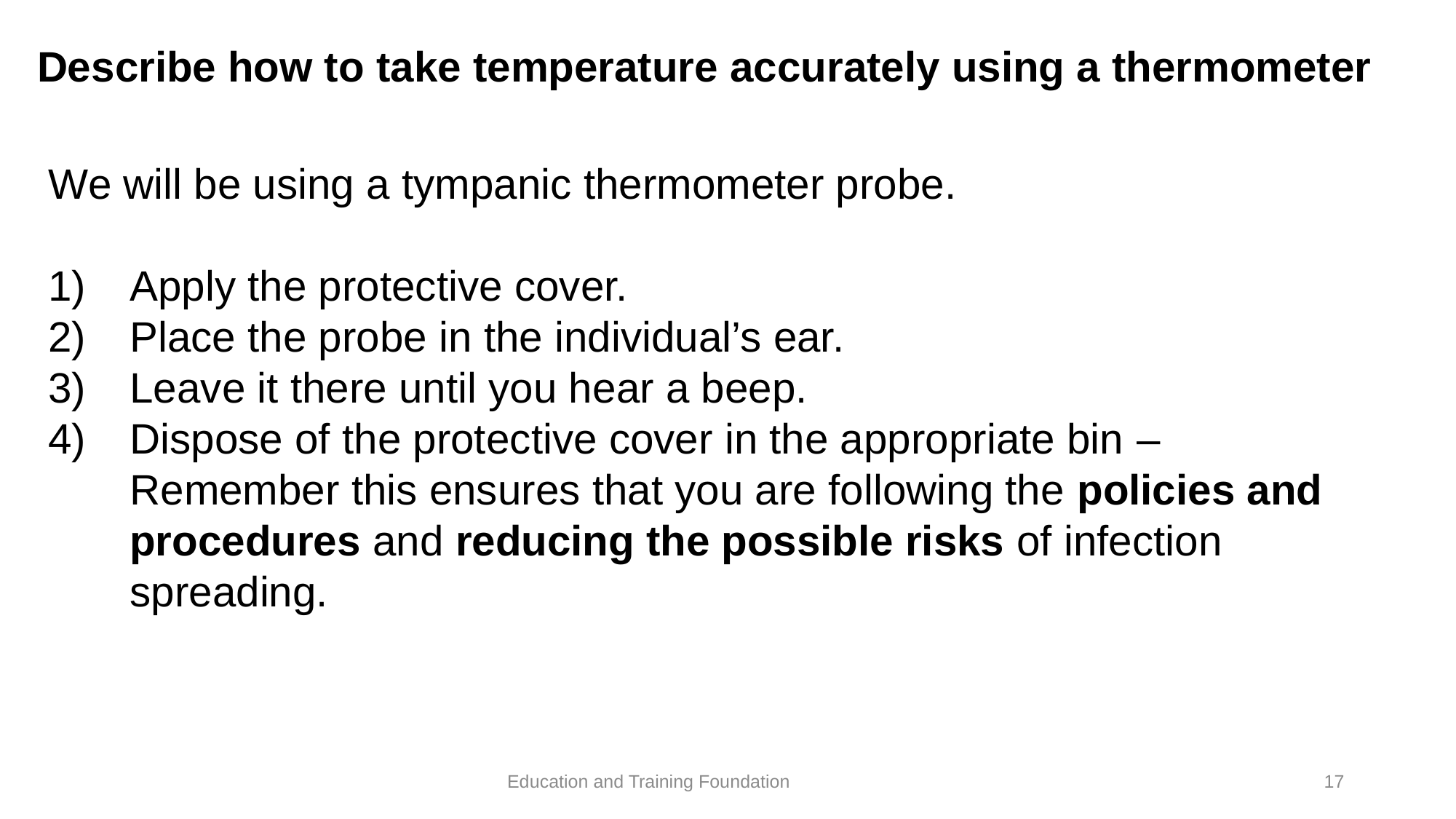

# Describe how to take temperature accurately using a thermometer
We will be using a tympanic thermometer probe.

Apply the protective cover.
Place the probe in the individual’s ear.
Leave it there until you hear a beep.
Dispose of the protective cover in the appropriate bin –Remember this ensures that you are following the policies and procedures and reducing the possible risks of infection spreading.
17
Education and Training Foundation